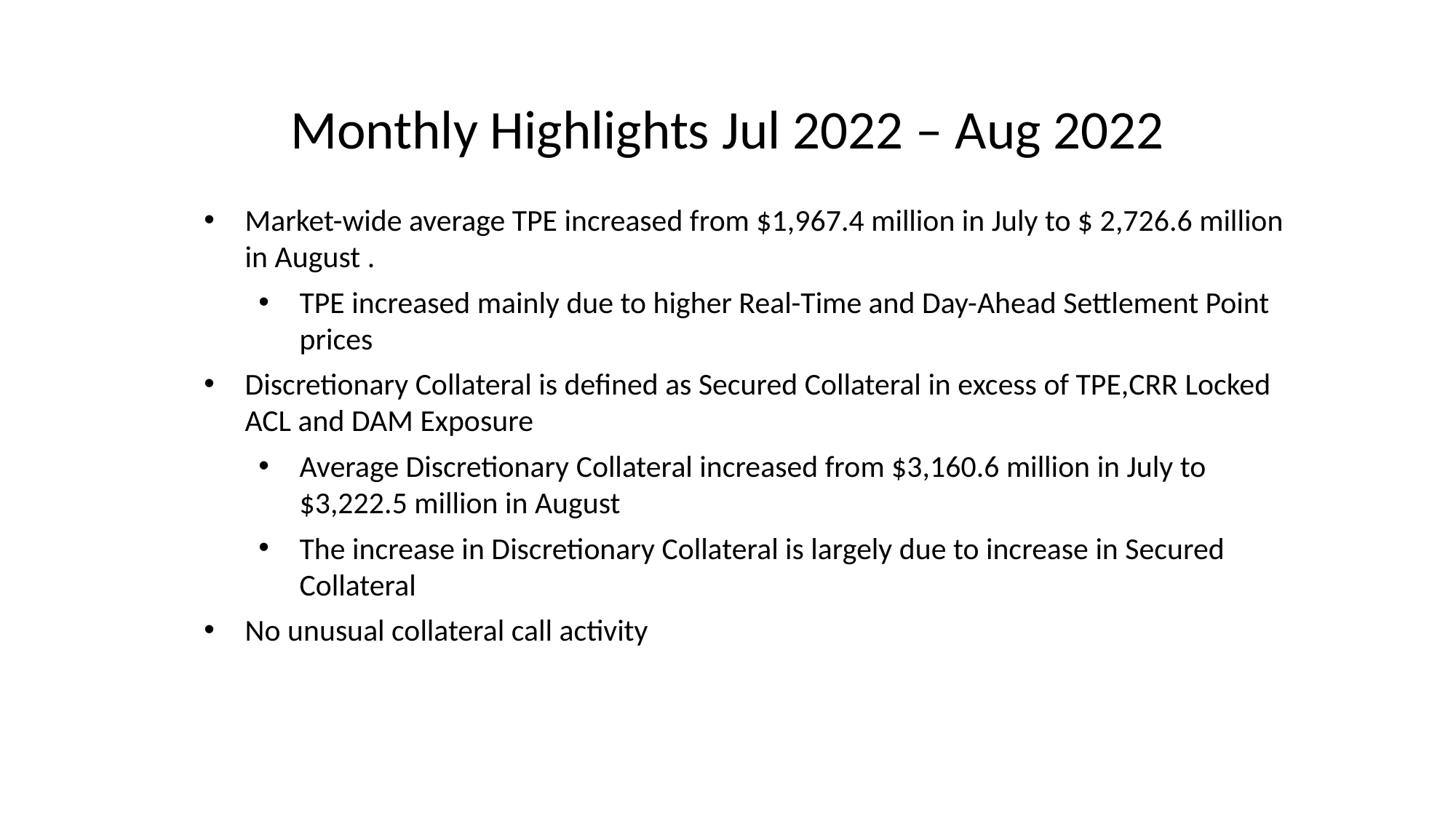

# Monthly Highlights Jul 2022 – Aug 2022
Market-wide average TPE increased from $1,967.4 million in July to $ 2,726.6 million in August .
TPE increased mainly due to higher Real-Time and Day-Ahead Settlement Point prices
Discretionary Collateral is defined as Secured Collateral in excess of TPE,CRR Locked ACL and DAM Exposure
Average Discretionary Collateral increased from $3,160.6 million in July to $3,222.5 million in August
The increase in Discretionary Collateral is largely due to increase in Secured Collateral
No unusual collateral call activity